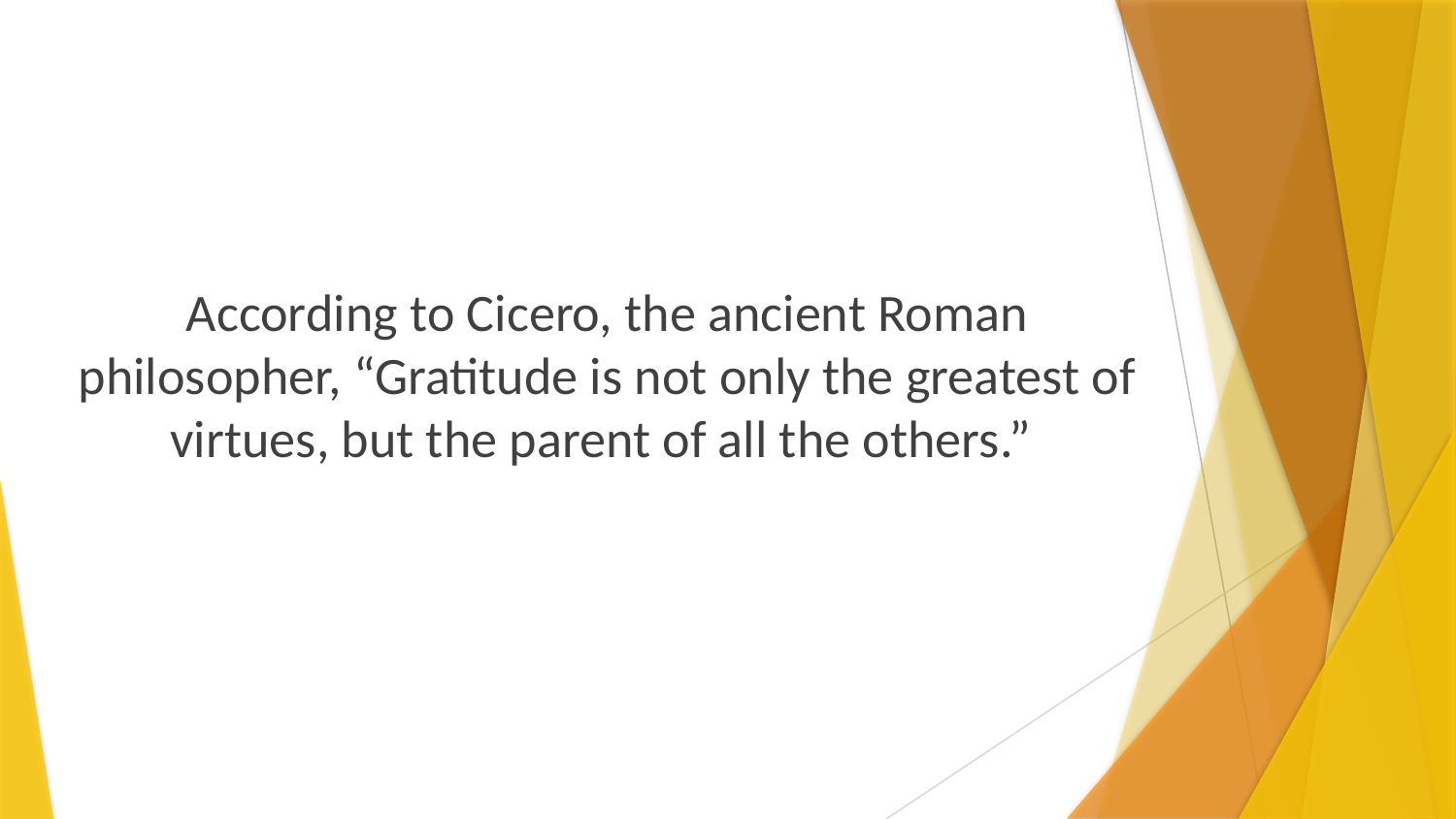

According to Cicero, the ancient Roman philosopher, “Gratitude is not only the greatest of virtues, but the parent of all the others.”